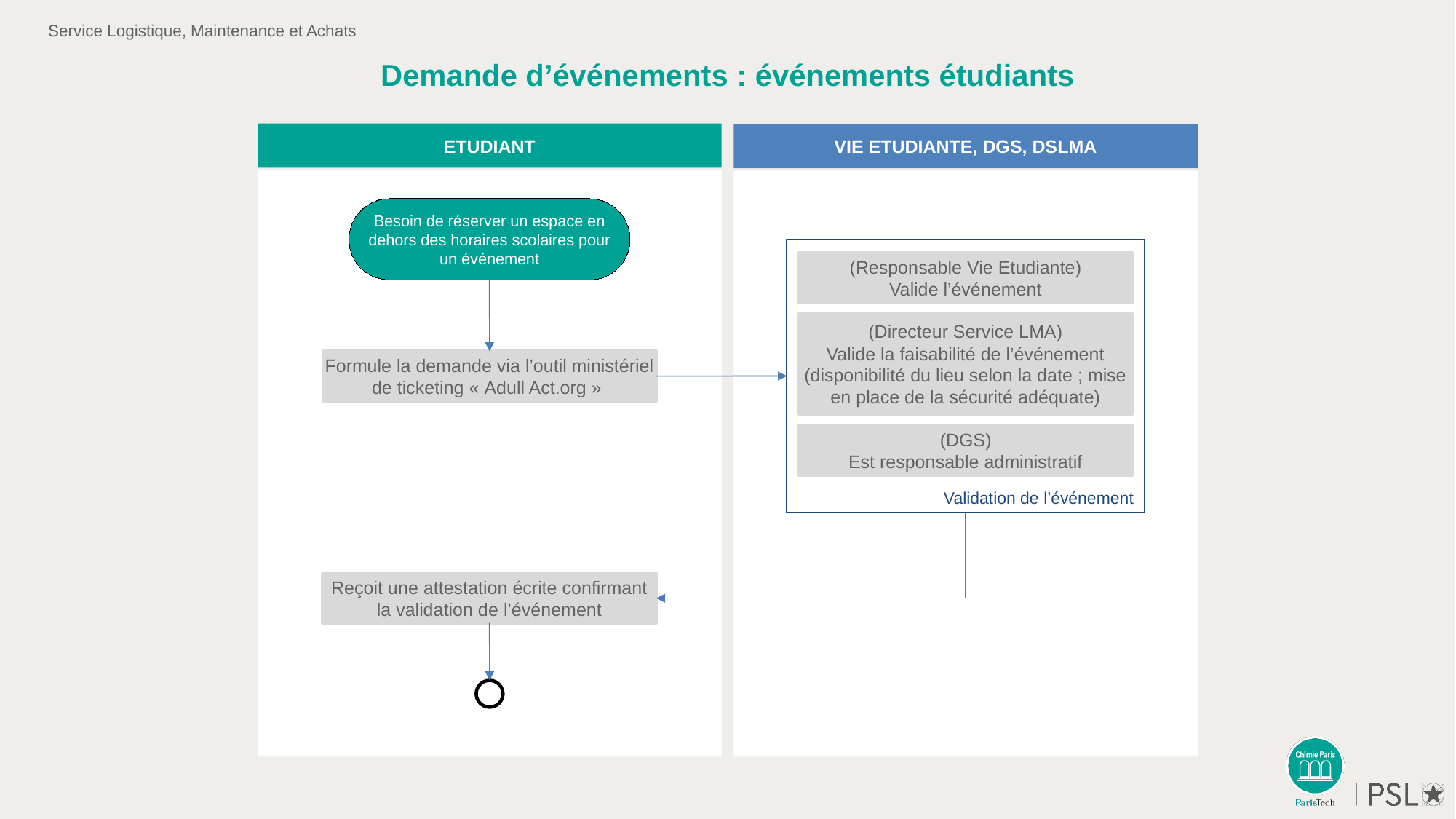

Service Logistique, Maintenance et Achats
# Demande d’événements : événements étudiants
ETUDIANT

VIE ETUDIANTE, DGS, DSLMA

Besoin de réserver un espace en dehors des horaires scolaires pour un événement
Validation de l’événement
(Responsable Vie Etudiante)
Valide l’événement
(Directeur Service LMA)
Valide la faisabilité de l’événement (disponibilité du lieu selon la date ; mise en place de la sécurité adéquate)
Formule la demande via l’outil ministériel de ticketing « Adull Act.org »
(DGS)
Est responsable administratif
Reçoit une attestation écrite confirmant la validation de l’événement